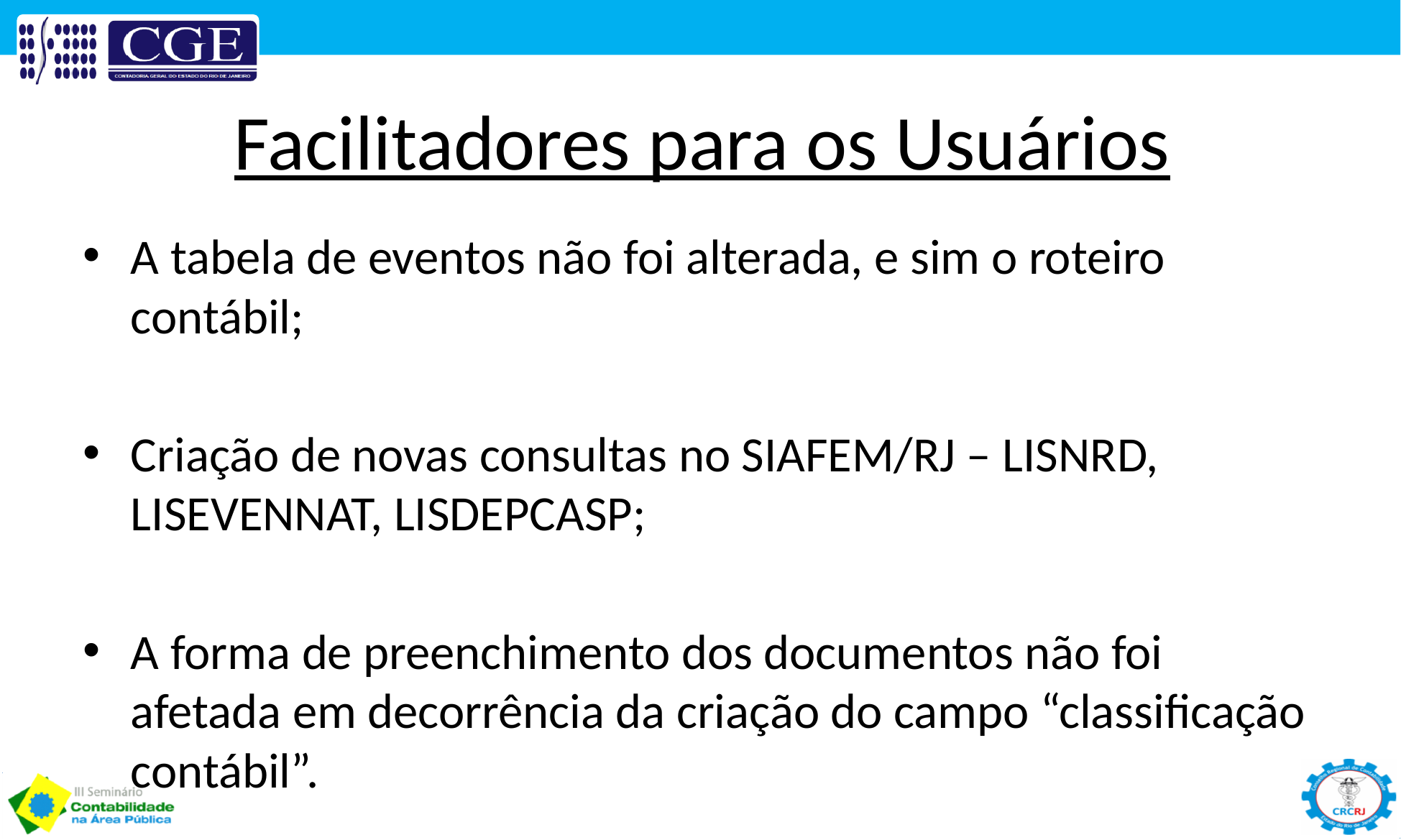

# Facilitadores para os Usuários
A tabela de eventos não foi alterada, e sim o roteiro contábil;

Criação de novas consultas no SIAFEM/RJ – LISNRD, LISEVENNAT, LISDEPCASP;

A forma de preenchimento dos documentos não foi afetada em decorrência da criação do campo “classificação contábil”.